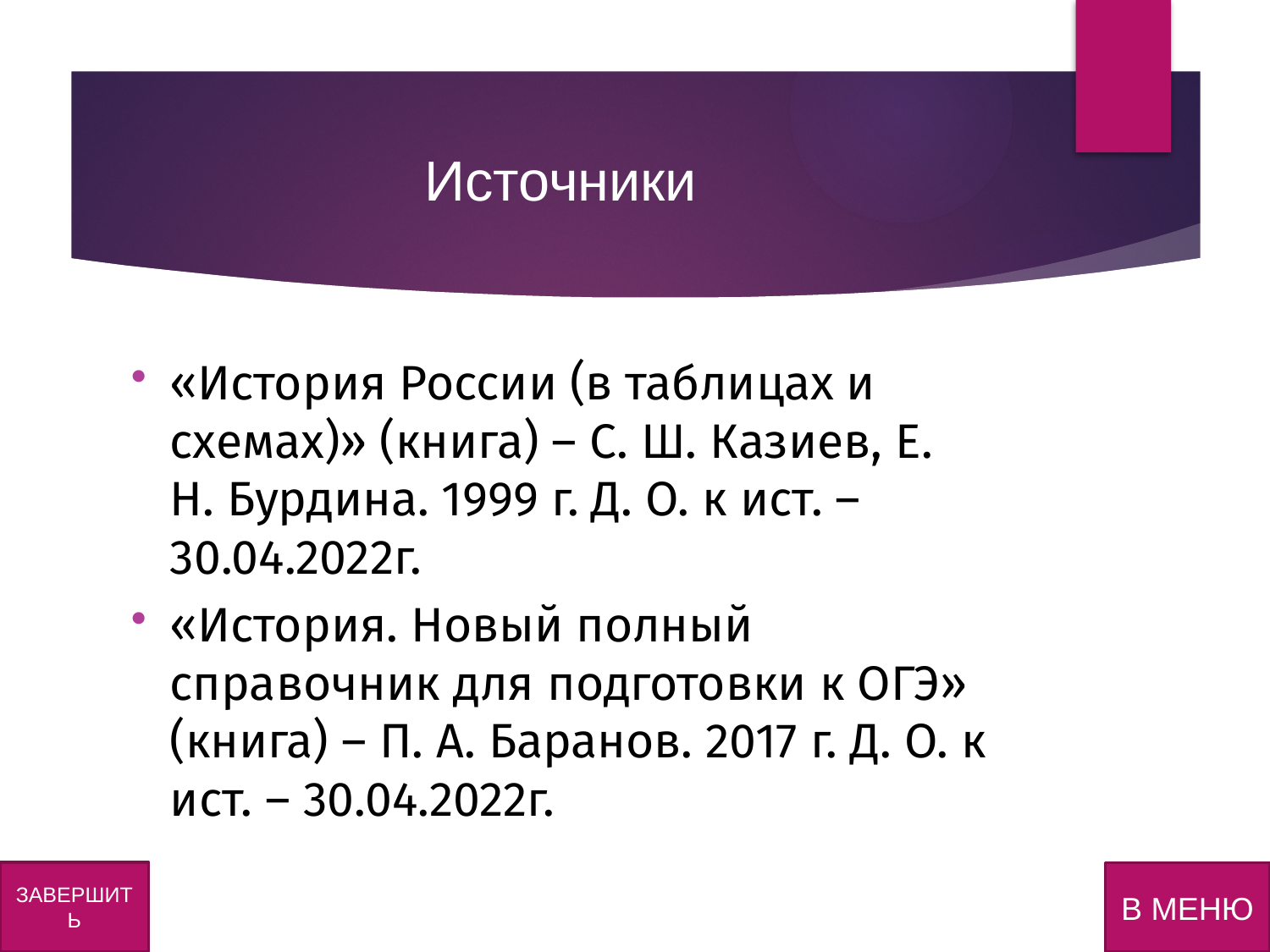

# Источники
«История России (в таблицах и схемах)» (книга) – С. Ш. Казиев, Е. Н. Бурдина. 1999 г. Д. О. к ист. – 30.04.2022г.
«История. Новый полный справочник для подготовки к ОГЭ» (книга) – П. А. Баранов. 2017 г. Д. О. к ист. – 30.04.2022г.

ЗАВЕРШИТЬ
В МЕНЮ